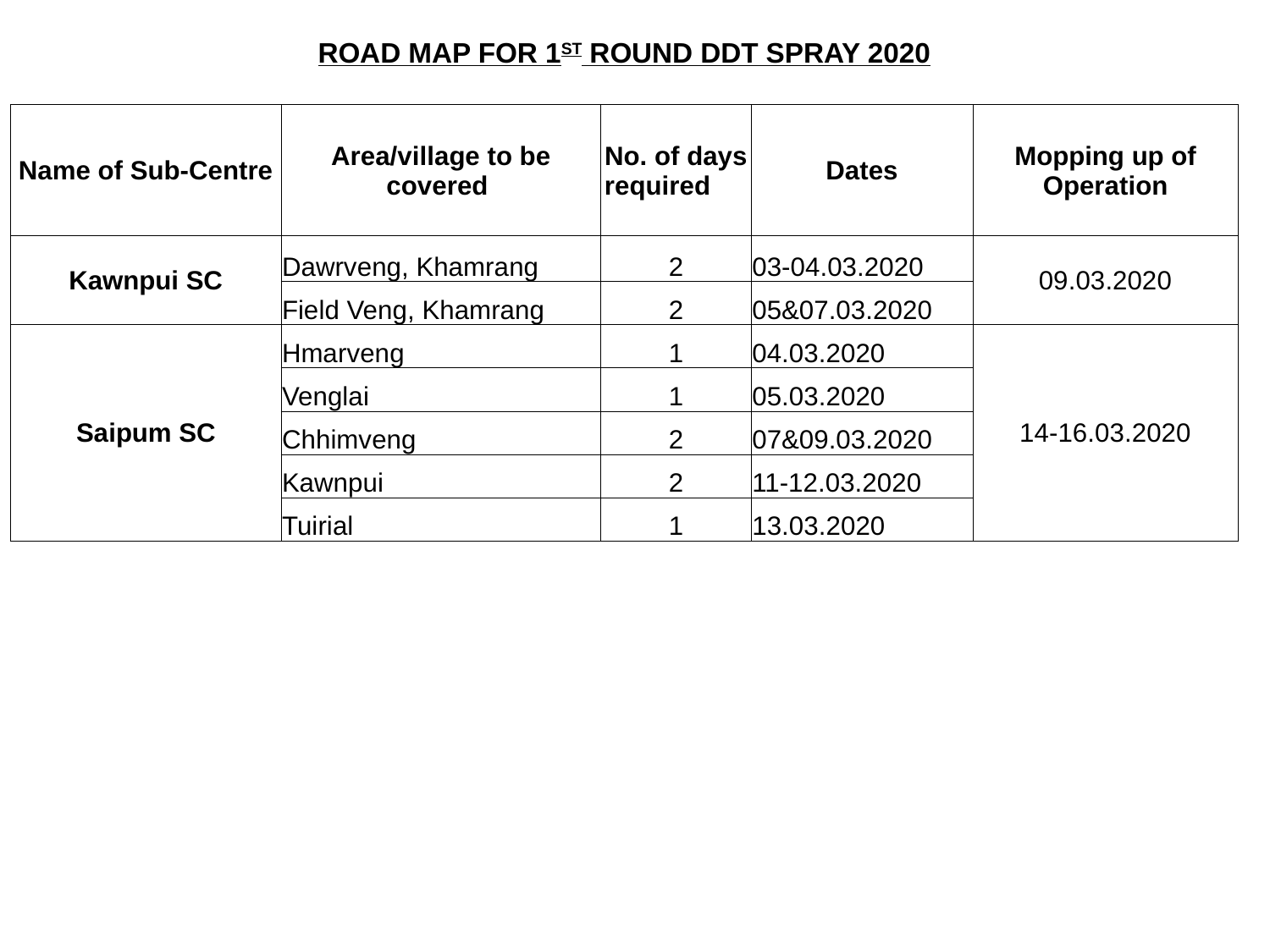

| ROAD MAP FOR 1ST ROUND DDT SPRAY 2020 |  |  |  |  |
| --- | --- | --- | --- | --- |
|  |  |  |  |  |
| Name of Sub-Centre | Area/village to be covered | No. of days required | Dates | Mopping up of Operation |
| Kawnpui SC | Dawrveng, Khamrang | 2 | 03-04.03.2020 | 09.03.2020 |
|  | Field Veng, Khamrang | 2 | 05&07.03.2020 |  |
| Saipum SC | Hmarveng | 1 | 04.03.2020 | 14-16.03.2020 |
|  | Venglai | 1 | 05.03.2020 |  |
|  | Chhimveng | 2 | 07&09.03.2020 |  |
|  | Kawnpui | 2 | 11-12.03.2020 |  |
|  | Tuirial | 1 | 13.03.2020 |  |